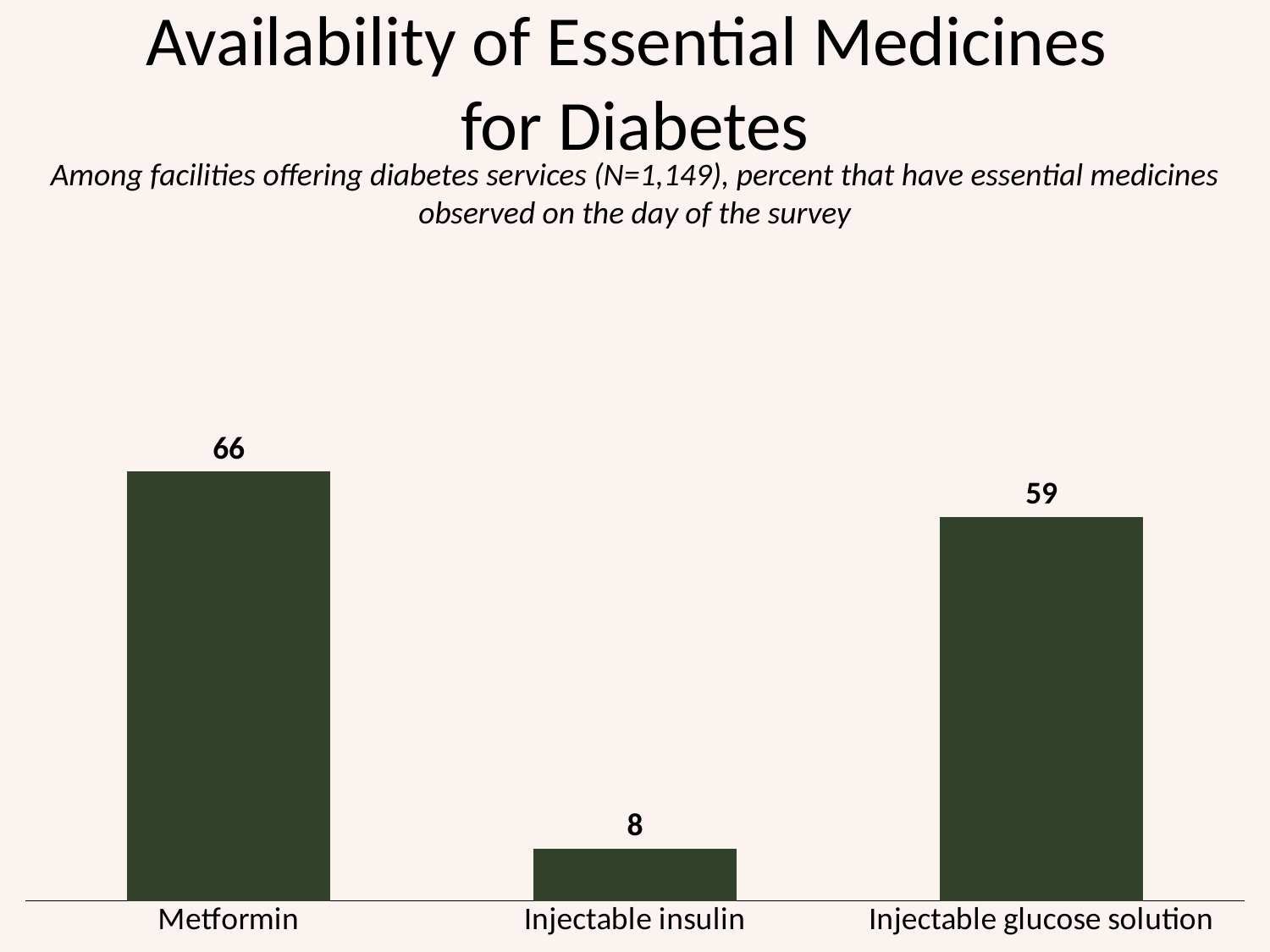

# Availability of Essential Medicines for Diabetes
Among facilities offering diabetes services (N=1,149), percent that have essential medicines observed on the day of the survey

### Chart

| Category | National average |
|---|---|
| Metformin | 66.0 |
| Injectable insulin | 8.0 |
| Injectable glucose solution | 59.0 |